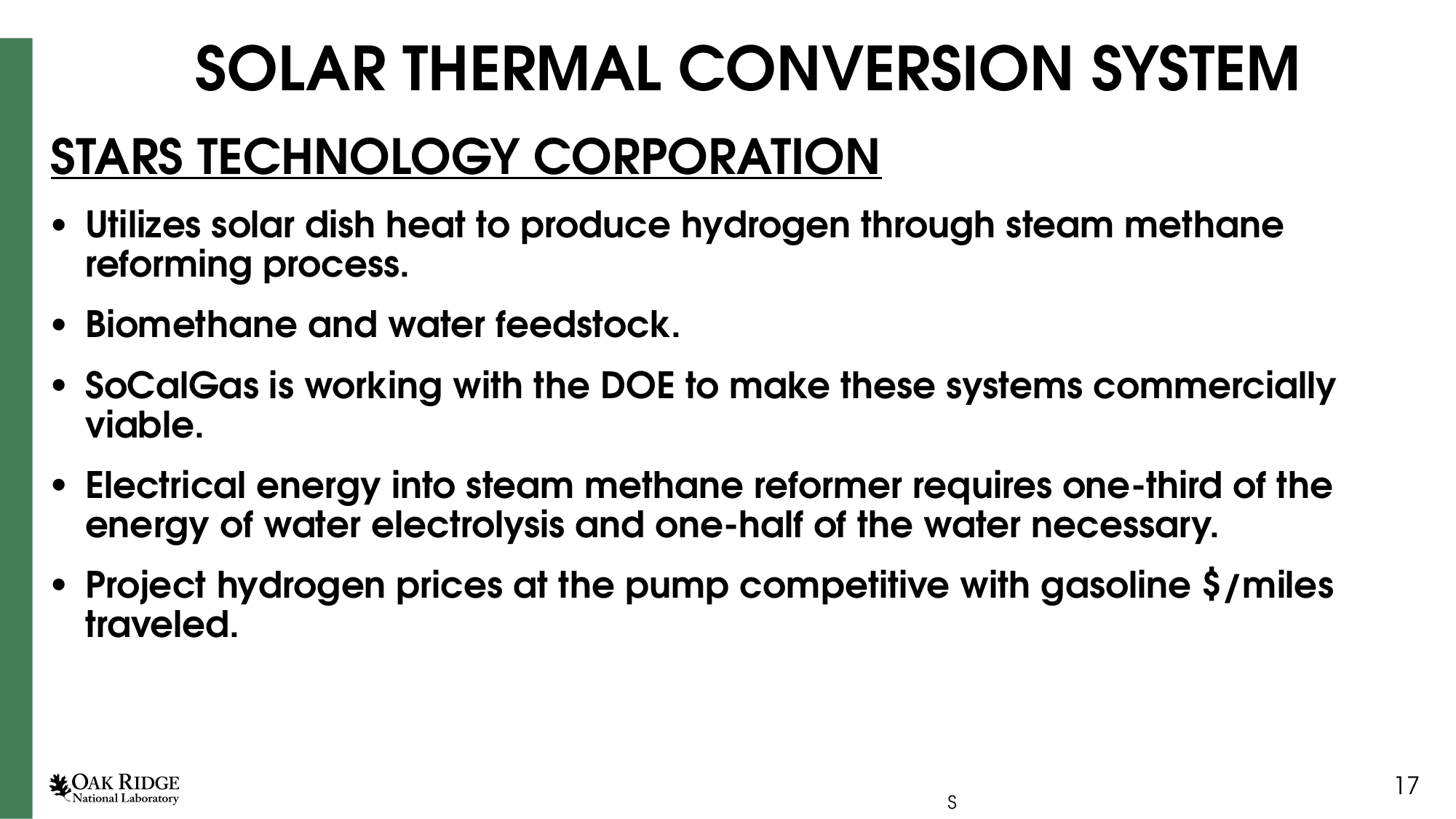

# SOLAR THERMAL CONVERSION SYSTEM
STARS TECHNOLOGY CORPORATION
Utilizes solar dish heat to produce hydrogen through steam methane reforming process.
Biomethane and water feedstock.
SoCalGas is working with the DOE to make these systems commercially viable.
Electrical energy into steam methane reformer requires one-third of the energy of water electrolysis and one-half of the water necessary.
Project hydrogen prices at the pump competitive with gasoline $/miles traveled.
17
S